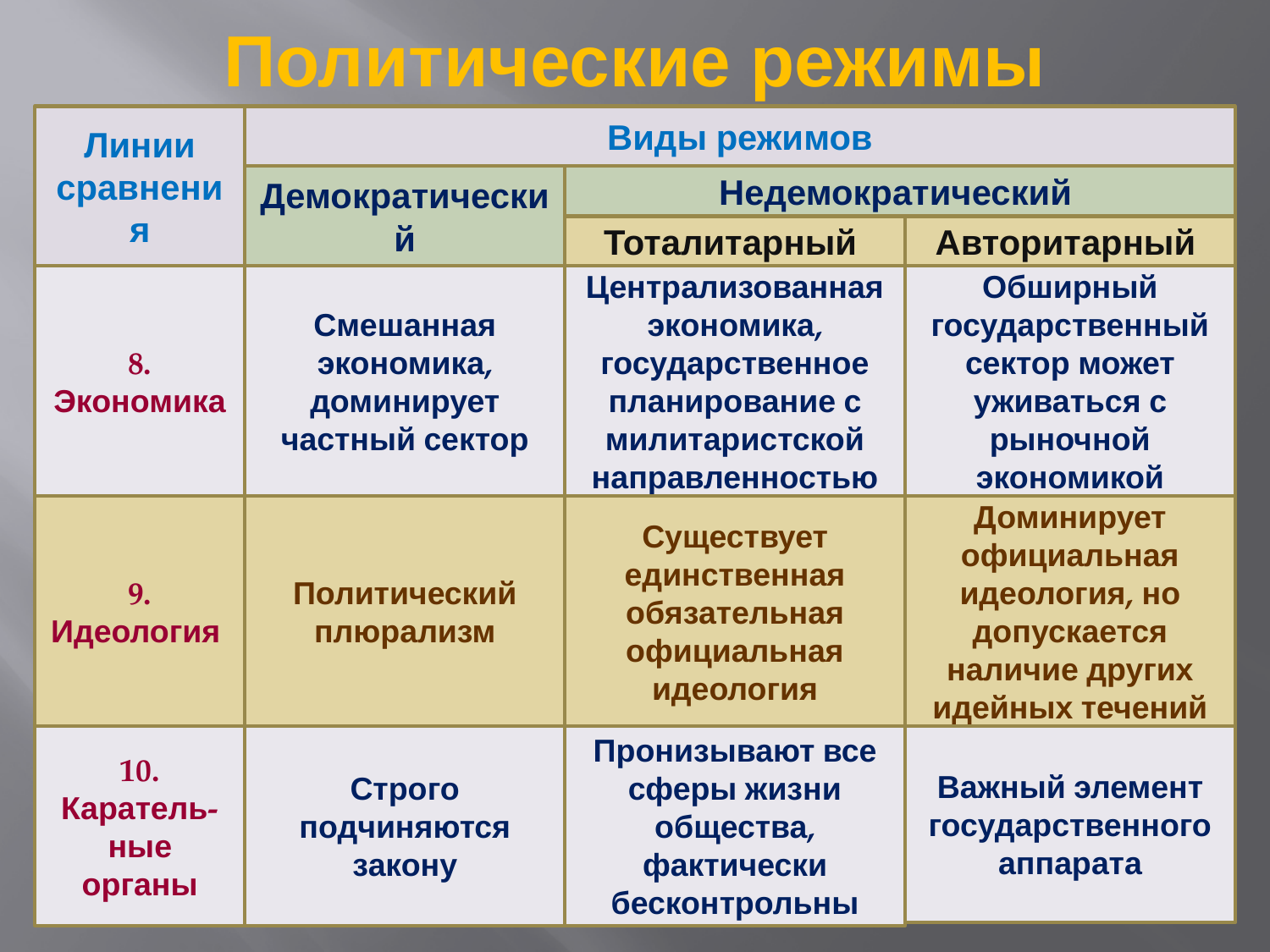

# Политические режимы
Линии сравнения
Виды режимов

Демократический
Недемократический
Тоталитарный
Авторитарный
8. Экономика
Смешанная экономика, доминирует частный сектор
Централизованная экономика, государственное планирование с милитаристской направленностью
Обширный государственный сектор может уживаться с рыночной экономикой
9. Идеология
Политический плюрализм
Существует единственная обязательная официальная идеология
Доминирует официальная идеология, но допускается наличие других идейных течений
10. Каратель-ные органы
Строго подчиняются закону
Пронизывают все сферы жизни общества, фактически бесконтрольны
Важный элемент государственного аппарата